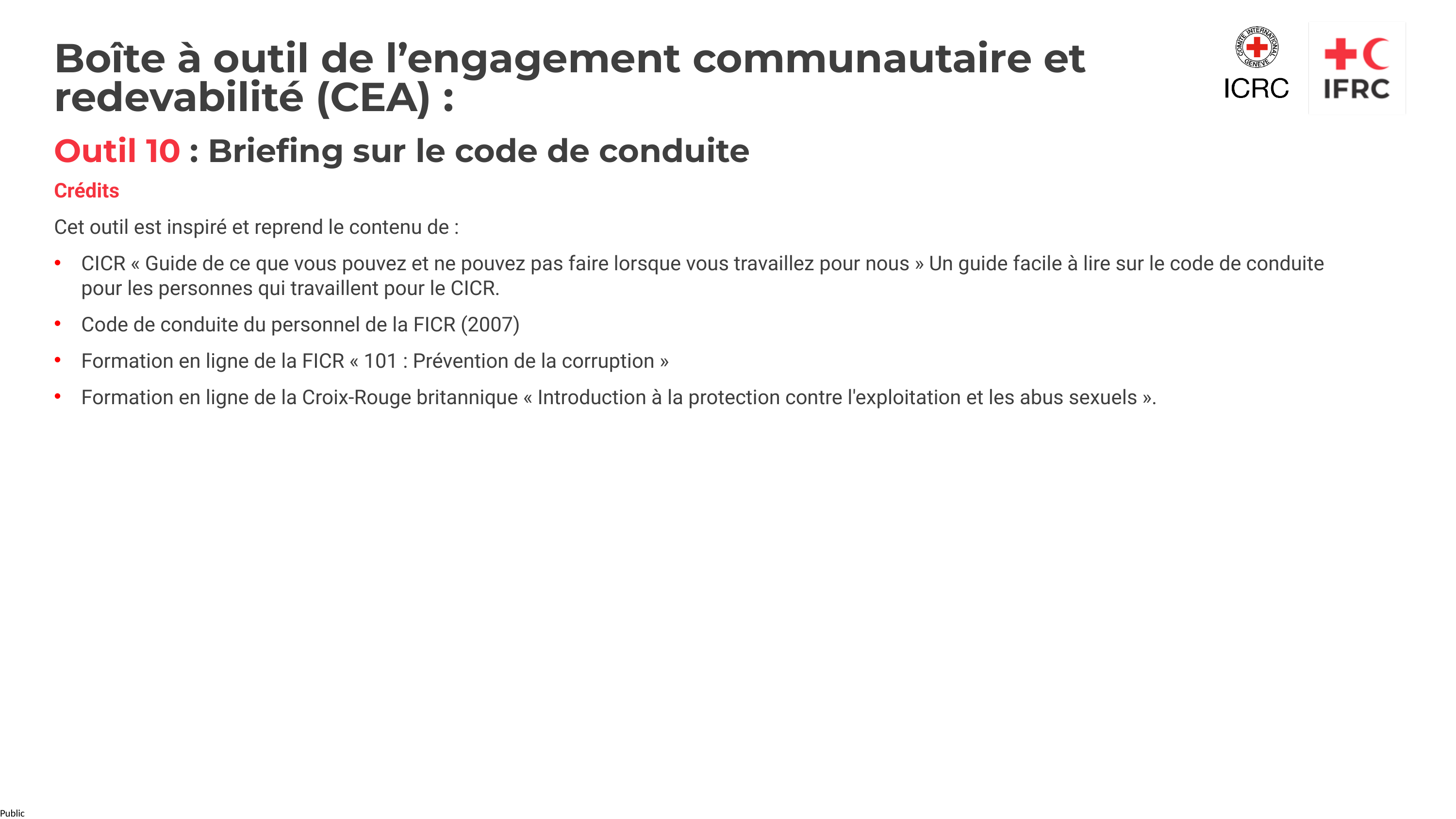

Boîte à outil de l’engagement communautaire et redevabilité (CEA) :
Outil 10 : Briefing sur le code de conduite
Crédits
Cet outil est inspiré et reprend le contenu de :
CICR « Guide de ce que vous pouvez et ne pouvez pas faire lorsque vous travaillez pour nous » Un guide facile à lire sur le code de conduite pour les personnes qui travaillent pour le CICR.
Code de conduite du personnel de la FICR (2007)
Formation en ligne de la FICR « 101 : Prévention de la corruption »
Formation en ligne de la Croix-Rouge britannique « Introduction à la protection contre l'exploitation et les abus sexuels ».